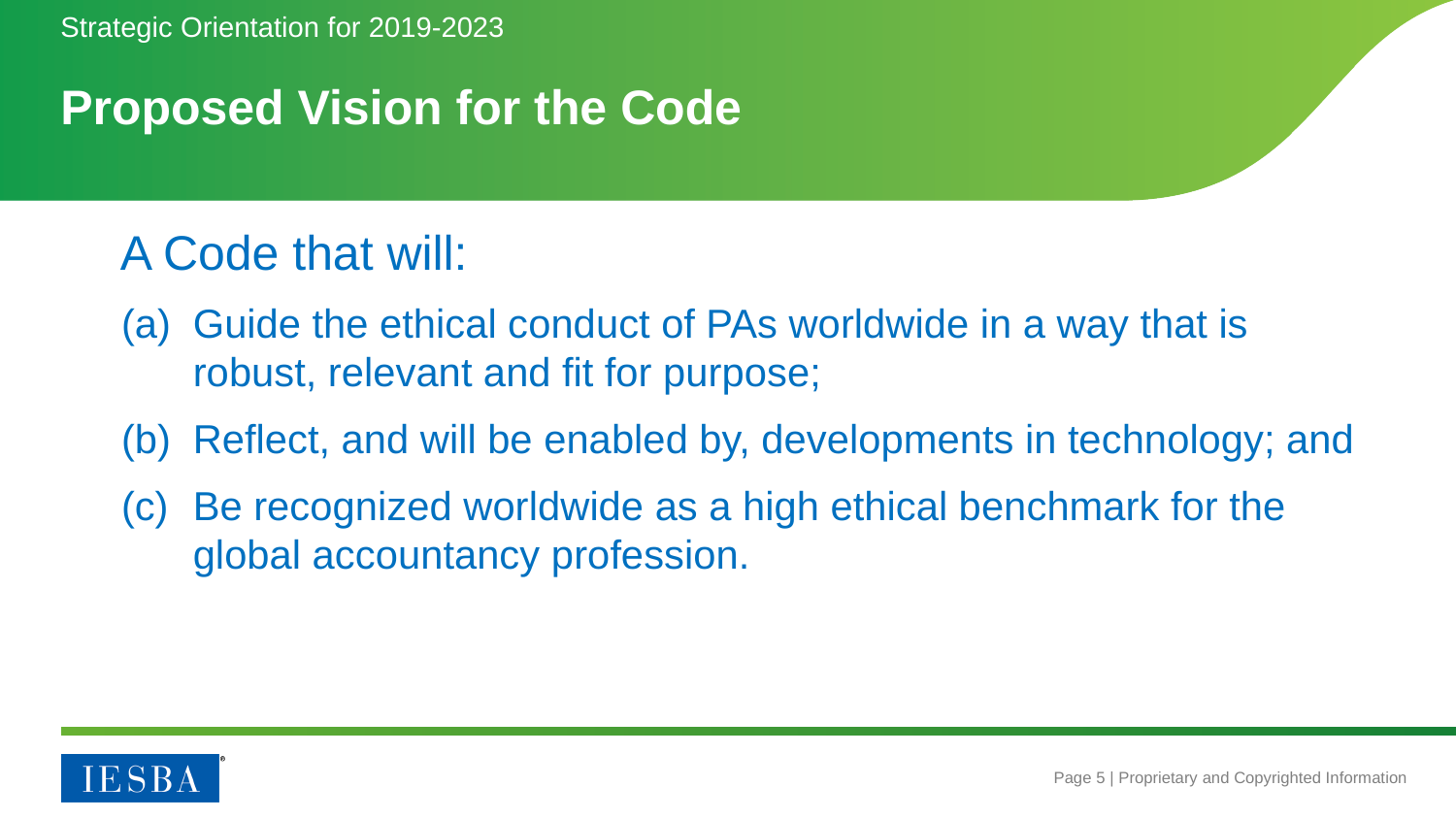

Strategic Orientation for 2019-2023
# Proposed Vision for the Code
A Code that will:
Guide the ethical conduct of PAs worldwide in a way that is robust, relevant and fit for purpose;
Reflect, and will be enabled by, developments in technology; and
Be recognized worldwide as a high ethical benchmark for the global accountancy profession.